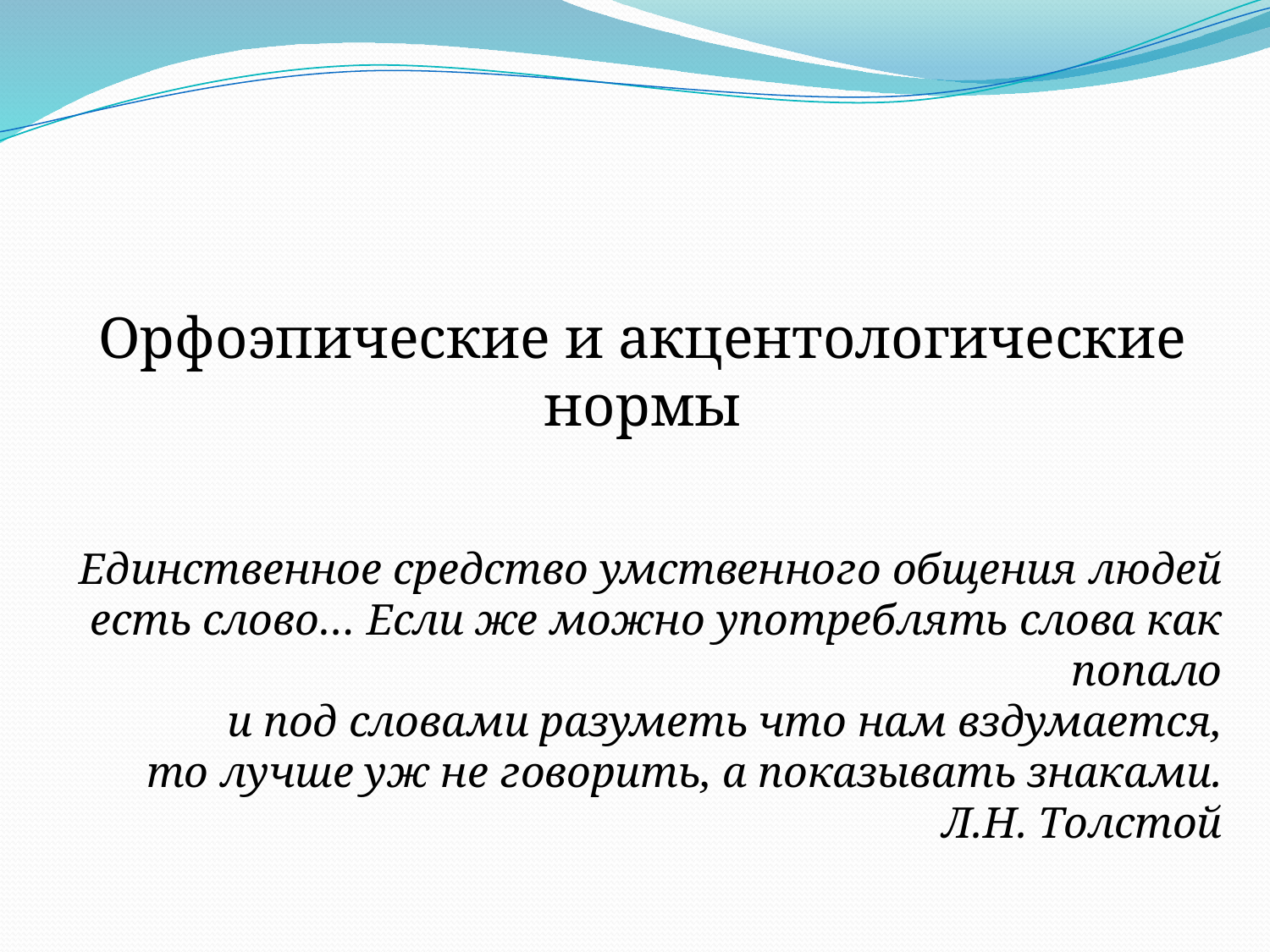

Орфоэпические и акцентологические нормы
Единственное средство умственного общения людей
есть слово… Если же можно употреблять слова как попало
и под словами разуметь что нам вздумается,
то лучше уж не говорить, а показывать знаками.
Л.Н. Толстой